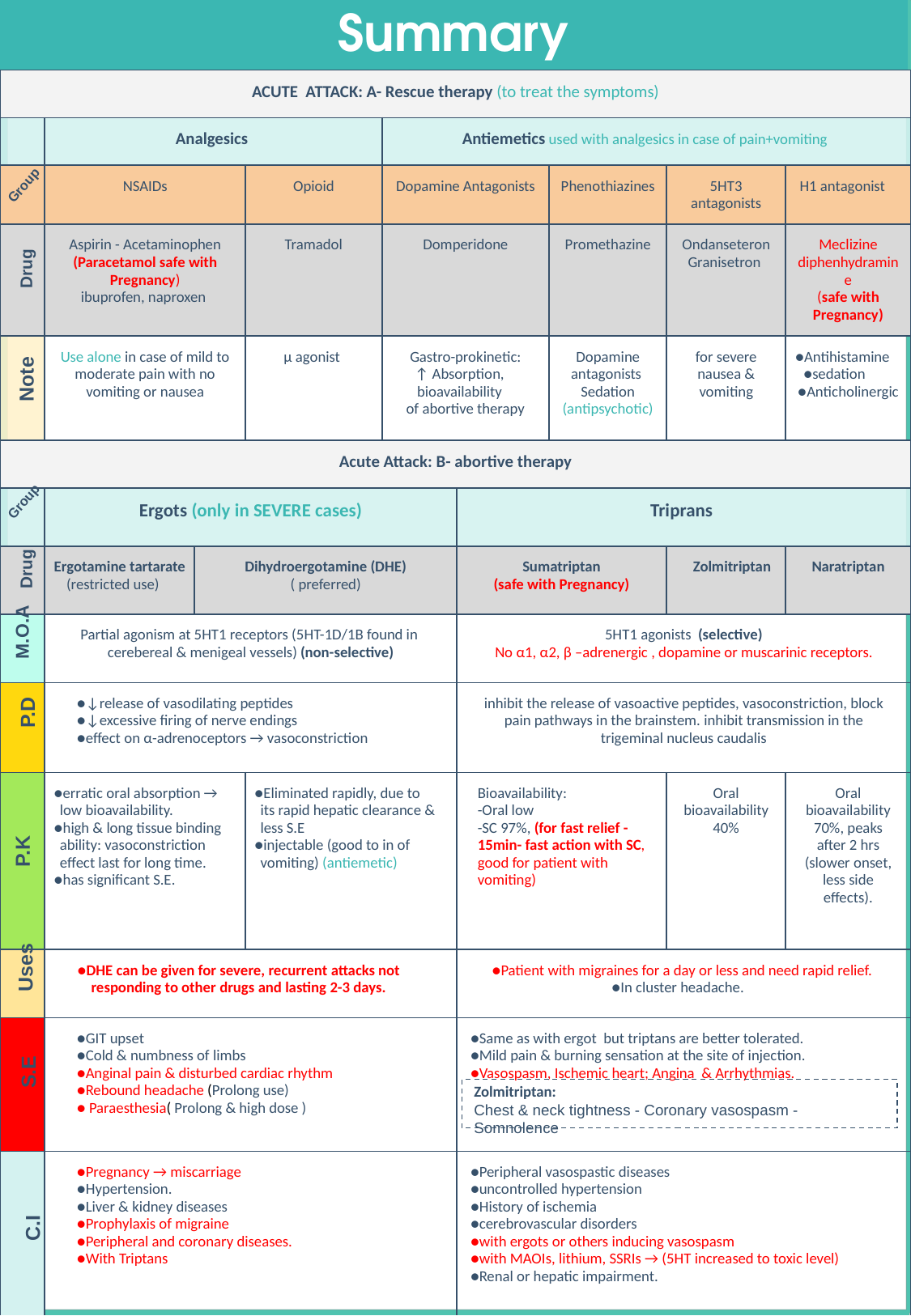

Summary
| ACUTE ATTACK: A- Rescue therapy (to treat the symptoms) |  |  |  |  |  |  |  |  |
| --- | --- | --- | --- | --- | --- | --- | --- | --- |
|  | Analgesics |  |  | Antiemetics used with analgesics in case of pain+vomiting |  |  |  |  |
|  | NSAIDs |  | Opioid | Dopamine Antagonists |  | Phenothiazines | 5HT3 antagonists | H1 antagonist |
|  | Aspirin - Acetaminophen (Paracetamol safe with Pregnancy) ibuprofen, naproxen |  | Tramadol | Domperidone |  | Promethazine | Ondanseteron Granisetron | Meclizine diphenhydramine (safe with Pregnancy) |
|  | Use alone in case of mild to moderate pain with no vomiting or nausea |  | μ agonist | Gastro-prokinetic: ↑ Absorption, bioavailability of abortive therapy |  | Dopamine antagonists Sedation (antipsychotic) | for severe nausea & vomiting | Antihistamine sedation Anticholinergic |
| Acute Attack: B- abortive therapy |  |  |  |  |  |  |  |  |
|  | Ergots (only in SEVERE cases) |  |  |  | Triprans |  |  |  |
|  | Ergotamine tartarate (restricted use) | Dihydroergotamine (DHE) ( preferred) |  |  | Sumatriptan (safe with Pregnancy) |  | Zolmitriptan | Naratriptan |
|  | Partial agonism at 5HT1 receptors (5HT-1D/1B found in cerebereal & menigeal vessels) (non-selective) |  |  |  | 5HT1 agonists (selective) No α1, α2, β –adrenergic , dopamine or muscarinic receptors. |  |  |  |
|  | ↓release of vasodilating peptides ↓excessive firing of nerve endings effect on α-adrenoceptors → vasoconstriction |  |  |  | inhibit the release of vasoactive peptides, vasoconstriction, block pain pathways in the brainstem. inhibit transmission in the trigeminal nucleus caudalis |  |  |  |
|  | erratic oral absorption → low bioavailability. high & long tissue binding ability: vasoconstriction effect last for long time. has significant S.E. |  | Eliminated rapidly, due to its rapid hepatic clearance & less S.E injectable (good to in of vomiting) (antiemetic) |  | Bioavailability: -Oral low -SC 97%, (for fast relief -15min- fast action with SC, good for patient with vomiting) |  | Oral bioavailability 40% | Oral bioavailability 70%, peaks after 2 hrs (slower onset, less side effects). |
|  | DHE can be given for severe, recurrent attacks not responding to other drugs and lasting 2-3 days. |  |  |  | Patient with migraines for a day or less and need rapid relief. In cluster headache. |  |  |  |
|  | GIT upset Cold & numbness of limbs Anginal pain & disturbed cardiac rhythm Rebound headache (Prolong use) Paraesthesia( Prolong & high dose ) |  |  |  | Same as with ergot but triptans are better tolerated. Mild pain & burning sensation at the site of injection. Vasospasm, Ischemic heart; Angina & Arrhythmias. |  |  |  |
|  | Pregnancy → miscarriage Hypertension. Liver & kidney diseases Prophylaxis of migraine Peripheral and coronary diseases. With Triptans |  |  |  | Peripheral vasospastic diseases uncontrolled hypertension History of ischemia cerebrovascular disorders with ergots or others inducing vasospasm with MAOIs, lithium, SSRIs → (5HT increased to toxic level) Renal or hepatic impairment. |  |  |  |
Group
Drug
Note
Group
Drug
M.O.A
P.D
P.K
Uses
S.E
Zolmitriptan:
Chest & neck tightness - Coronary vasospasm - Somnolence
C.I